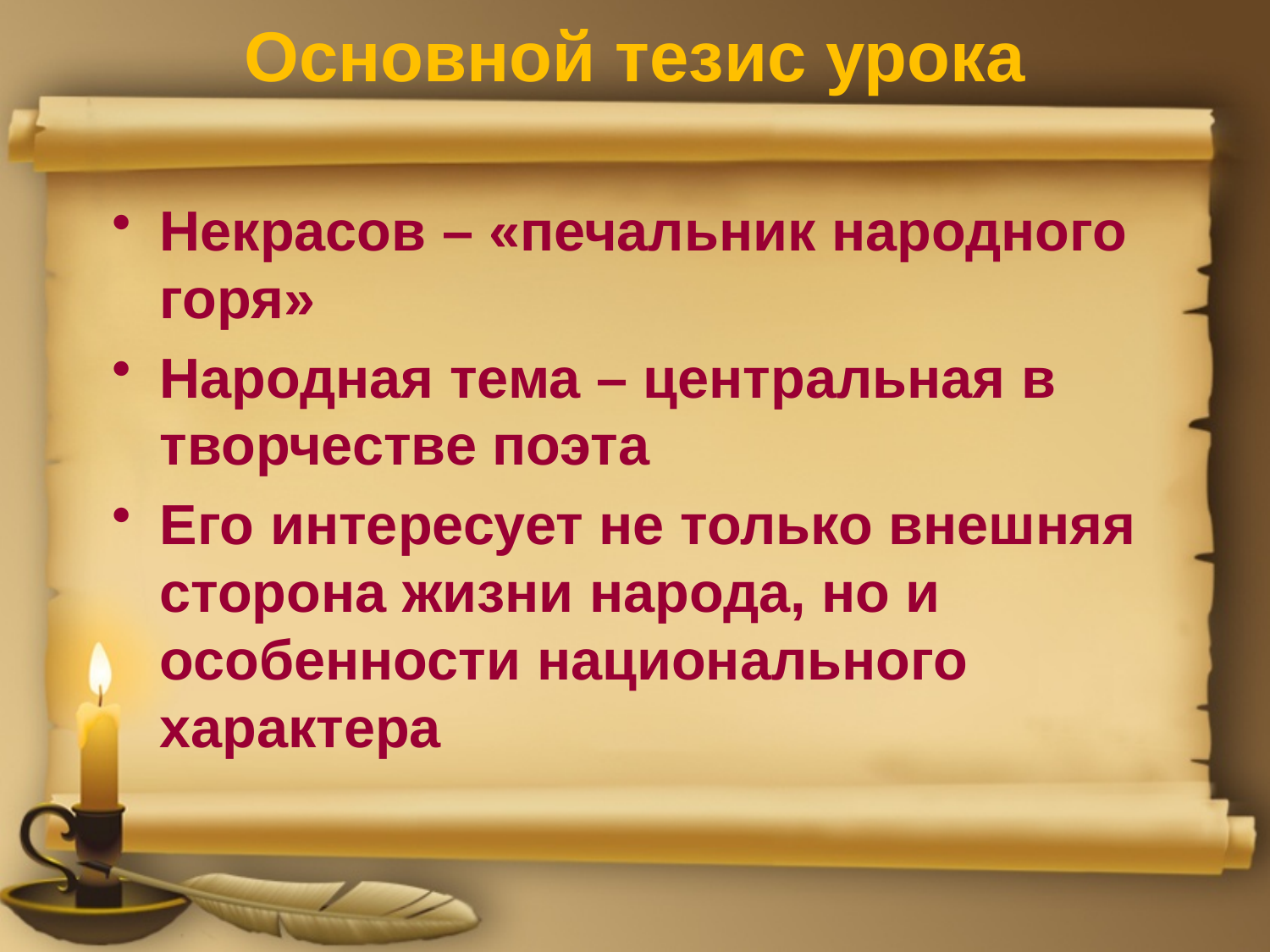

# Основной тезис урока
Некрасов – «печальник народного горя»
Народная тема – центральная в творчестве поэта
Его интересует не только внешняя сторона жизни народа, но и особенности национального характера